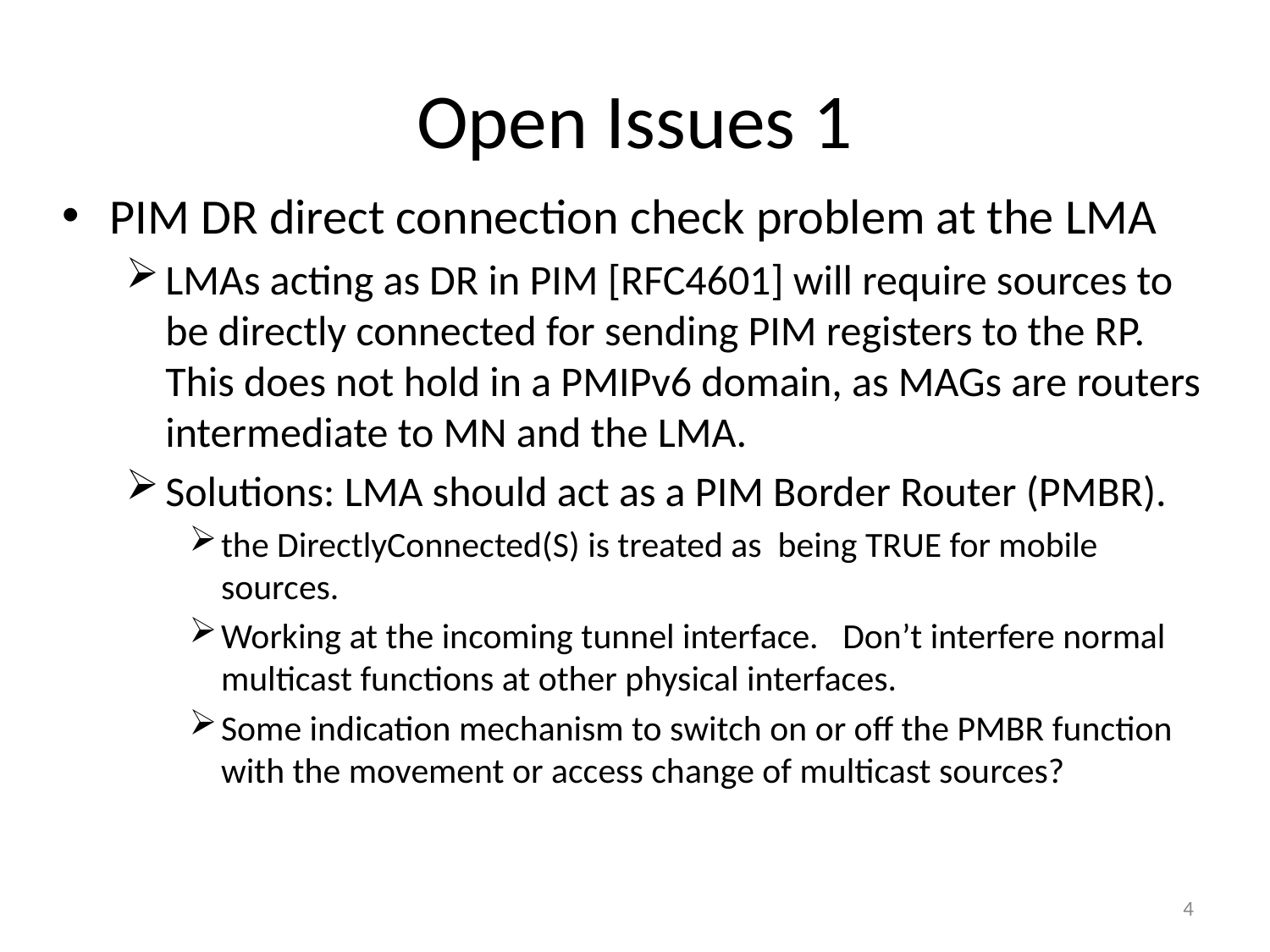

# Open Issues 1
PIM DR direct connection check problem at the LMA
LMAs acting as DR in PIM [RFC4601] will require sources to be directly connected for sending PIM registers to the RP.  This does not hold in a PMIPv6 domain, as MAGs are routers intermediate to MN and the LMA.
Solutions: LMA should act as a PIM Border Router (PMBR).
the DirectlyConnected(S) is treated as  being TRUE for mobile sources.
Working at the incoming tunnel interface.   Don’t interfere normal multicast functions at other physical interfaces.
Some indication mechanism to switch on or off the PMBR function with the movement or access change of multicast sources?

4